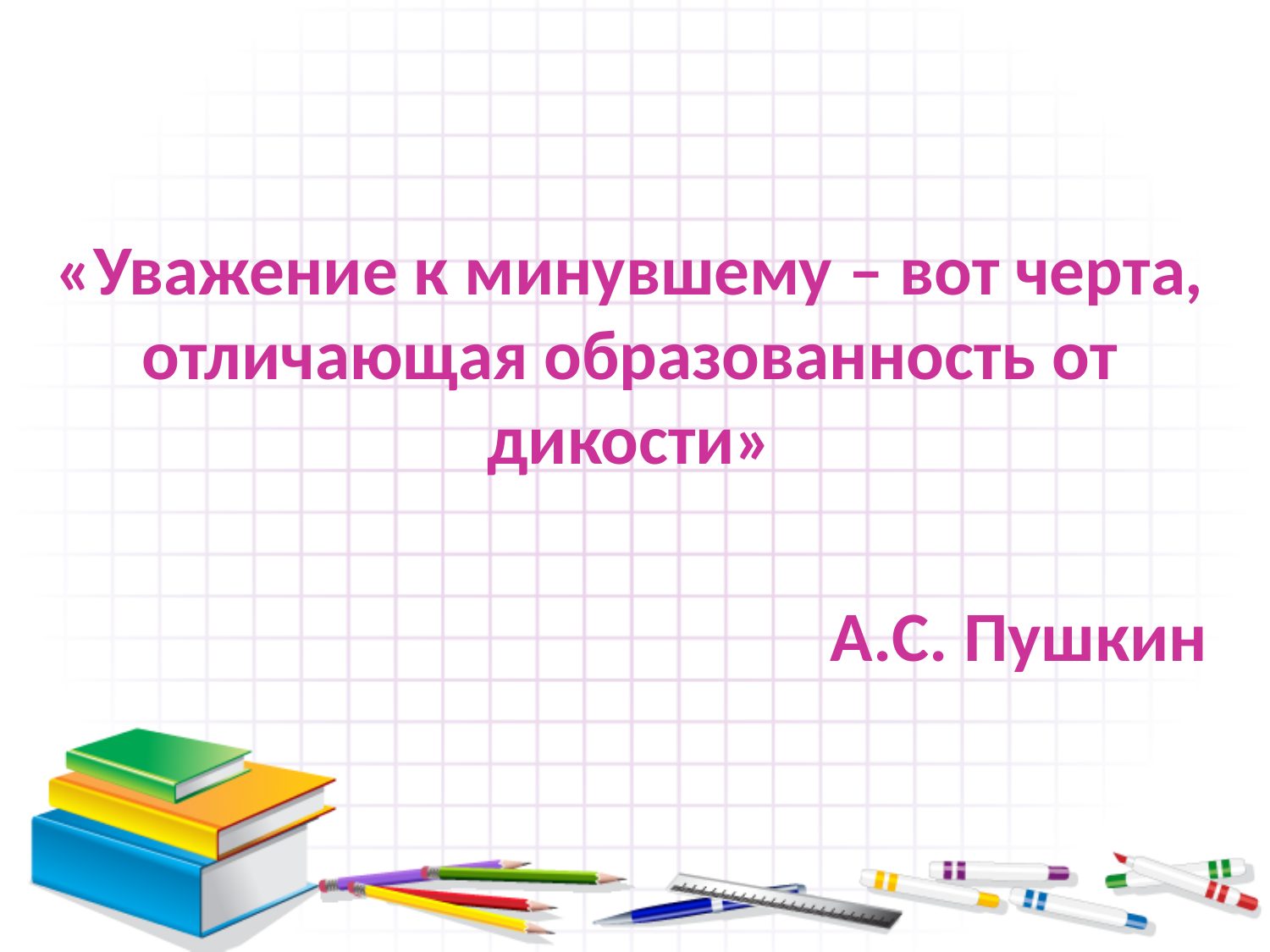

«Уважение к минувшему – вот черта, отличающая образованность от дикости»

А.С. Пушкин